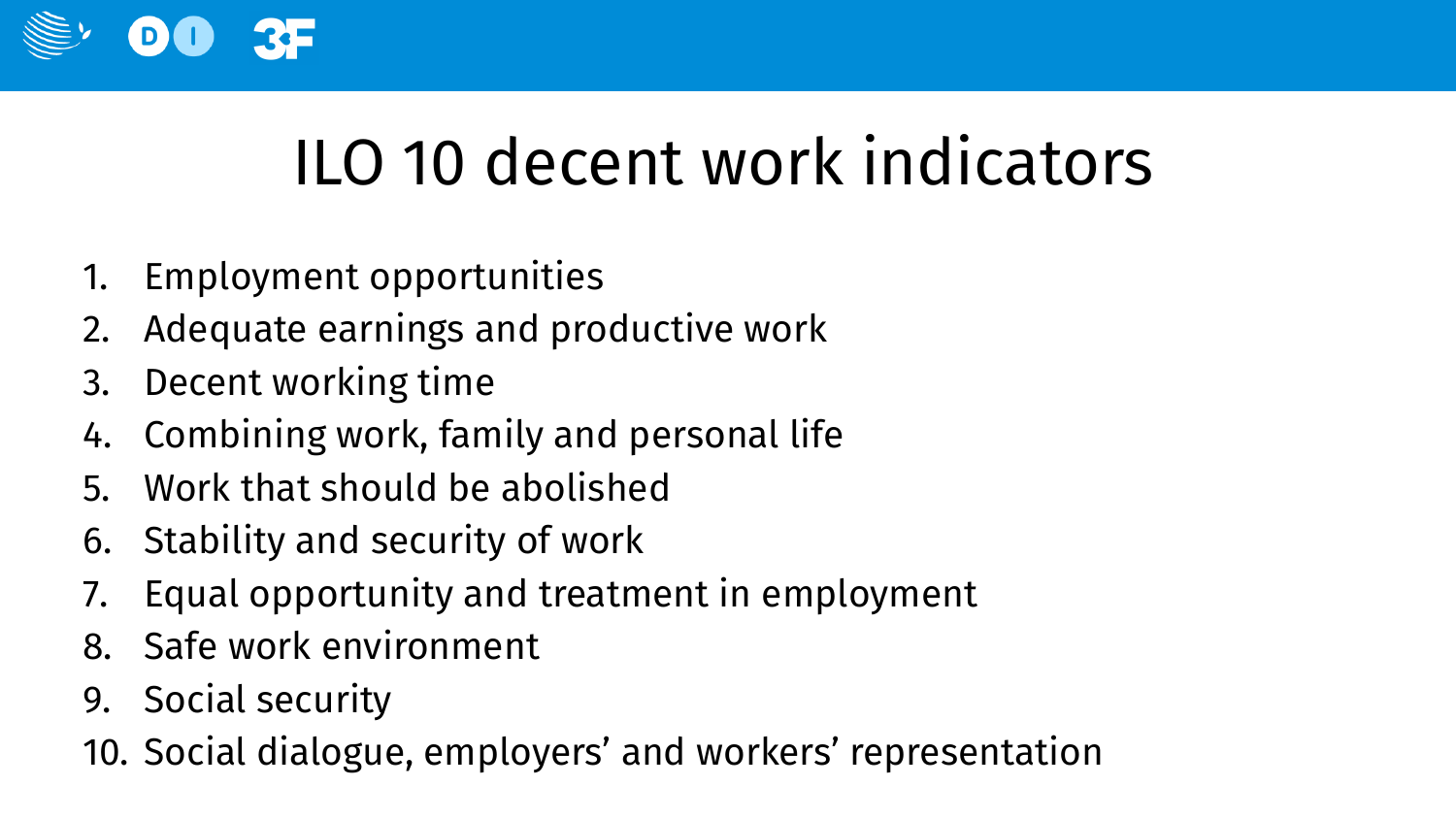

# ILO 10 decent work indicators
Employment opportunities
Adequate earnings and productive work
Decent working time
Combining work, family and personal life
Work that should be abolished
Stability and security of work
Equal opportunity and treatment in employment
Safe work environment
Social security
Social dialogue, employers’ and workers’ representation